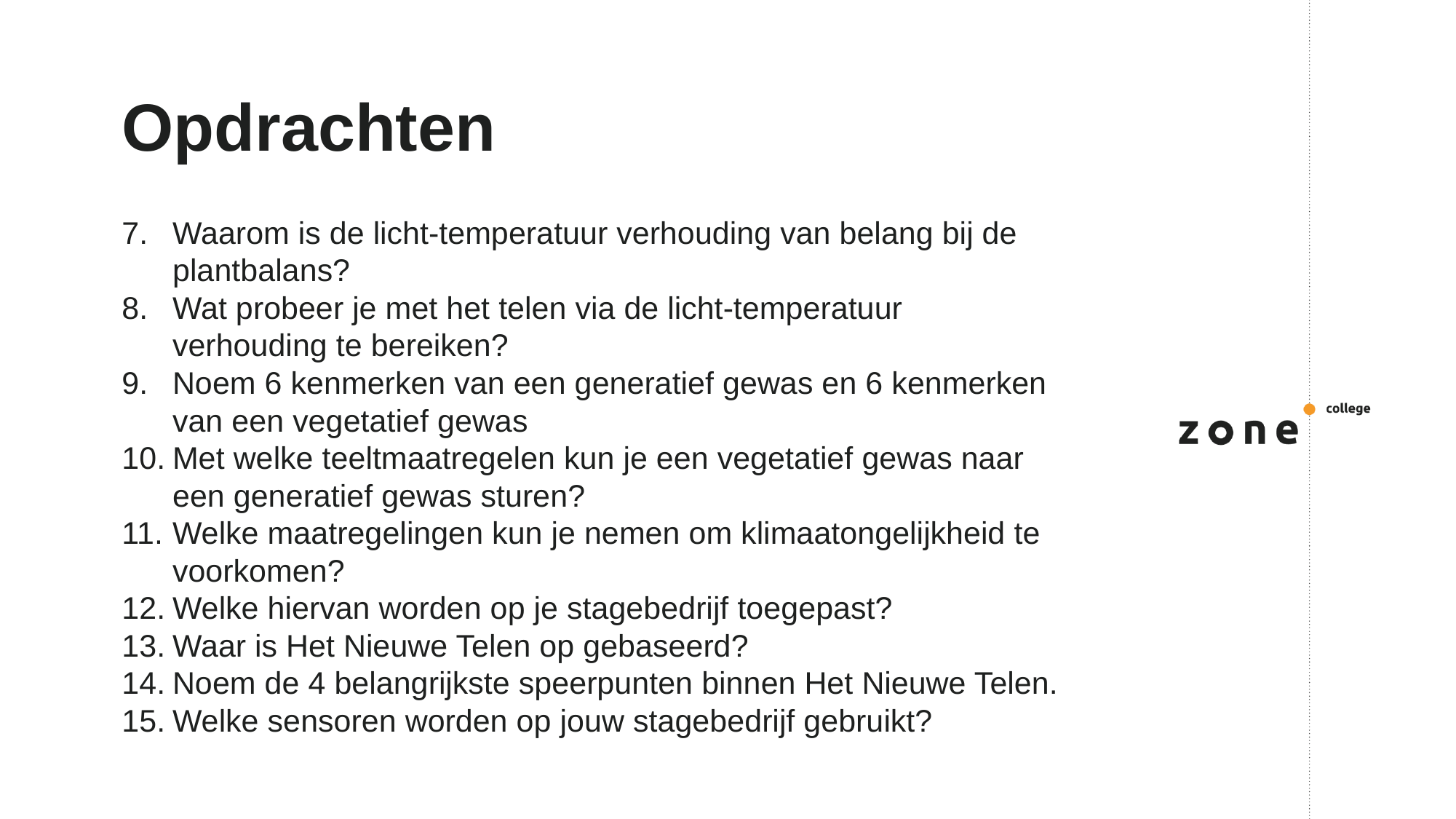

# Opdrachten
Waarom is de licht-temperatuur verhouding van belang bij de plantbalans?
Wat probeer je met het telen via de licht-temperatuur verhouding te bereiken?
Noem 6 kenmerken van een generatief gewas en 6 kenmerken van een vegetatief gewas
Met welke teeltmaatregelen kun je een vegetatief gewas naar een generatief gewas sturen?
Welke maatregelingen kun je nemen om klimaatongelijkheid te voorkomen?
Welke hiervan worden op je stagebedrijf toegepast?
Waar is Het Nieuwe Telen op gebaseerd?
Noem de 4 belangrijkste speerpunten binnen Het Nieuwe Telen.
Welke sensoren worden op jouw stagebedrijf gebruikt?